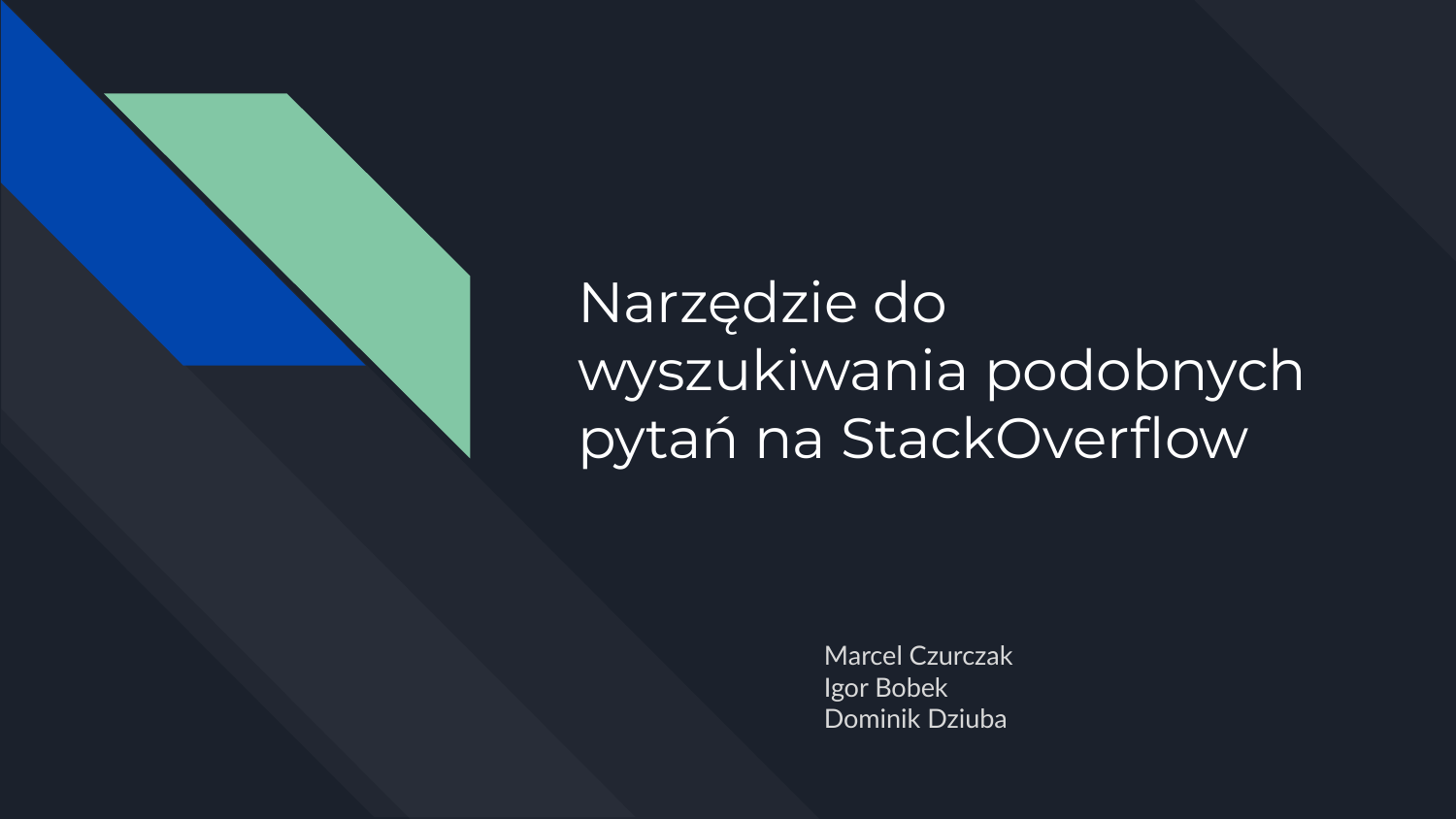

# Narzędzie do wyszukiwania podobnych pytań na StackOverflow
Marcel Czurczak
Igor Bobek
Dominik Dziuba